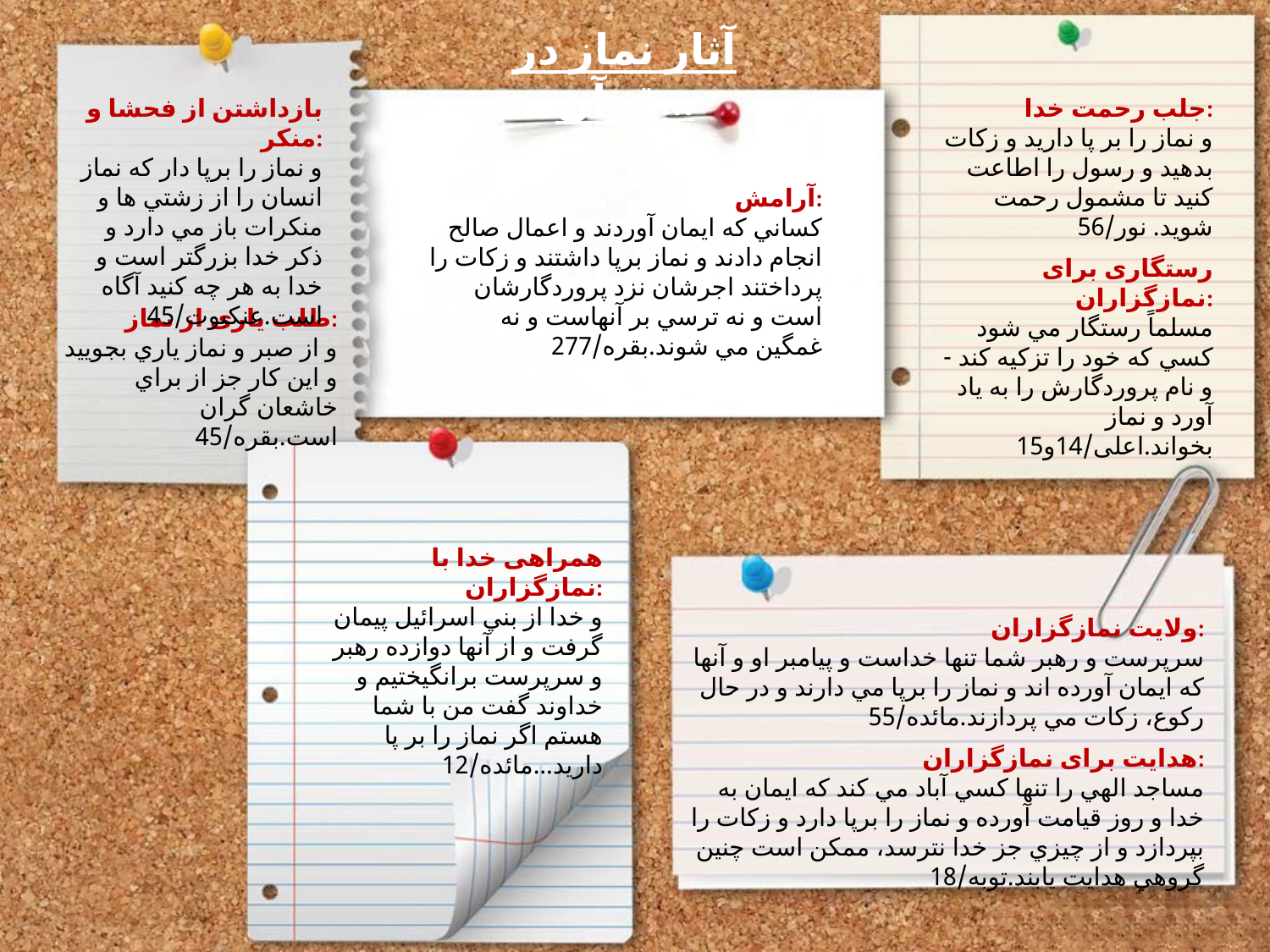

آثار نماز در قرآن...
بازداشتن از فحشا و منکر:
و نماز را برپا دار كه نماز انسان را از زشتي ها و منكرات باز مي دارد و ذكر خدا بزرگتر است و خدا به هر چه كنيد آگاه است.عنکبوت/45
جلب رحمت خدا:
و نماز را بر پا داريد و زكات بدهيد و رسول را اطاعت كنيد تا مشمول رحمت شويد. نور/56
آرامش:
كساني كه ايمان آوردند و اعمال صالح انجام دادند و نماز برپا داشتند و زكات را پرداختند اجرشان نزد پروردگارشان است و نه ترسي بر آنهاست و نه غمگين مي شوند.بقره/277
رستگاری برای نمازگزاران:
مسلماً رستگار مي شود كسي كه خود را تزكيه كند - و نام پروردگارش را به ياد آورد و نماز بخواند.اعلی/14و15
طلب یاری از نماز:
و از صبر و نماز ياري بجوييد و اين كار جز از براي خاشعان گران است.بقره/45
همراهی خدا با نمازگزاران:
و خدا از بني اسرائيل پيمان گرفت و از آنها دوازده رهبر و سرپرست برانگيختيم و خداوند گفت من با شما هستم اگر نماز را بر پا داريد...مائده/12
                  ولایت نمازگزاران:
سرپرست و رهبر شما تنها خداست و پيامبر او و آنها كه ايمان آورده اند و نماز را برپا مي دارند و در حال ركوع، زكات مي پردازند.مائده/55
هدایت برای نمازگزاران:
مساجد الهي را تنها كسي آباد مي كند كه ايمان به خدا و روز قيامت آورده و نماز را برپا دارد و زكات را بپردازد و از چيزي جز خدا نترسد، ممكن است چنين گروهي هدايت يابند.توبه/18